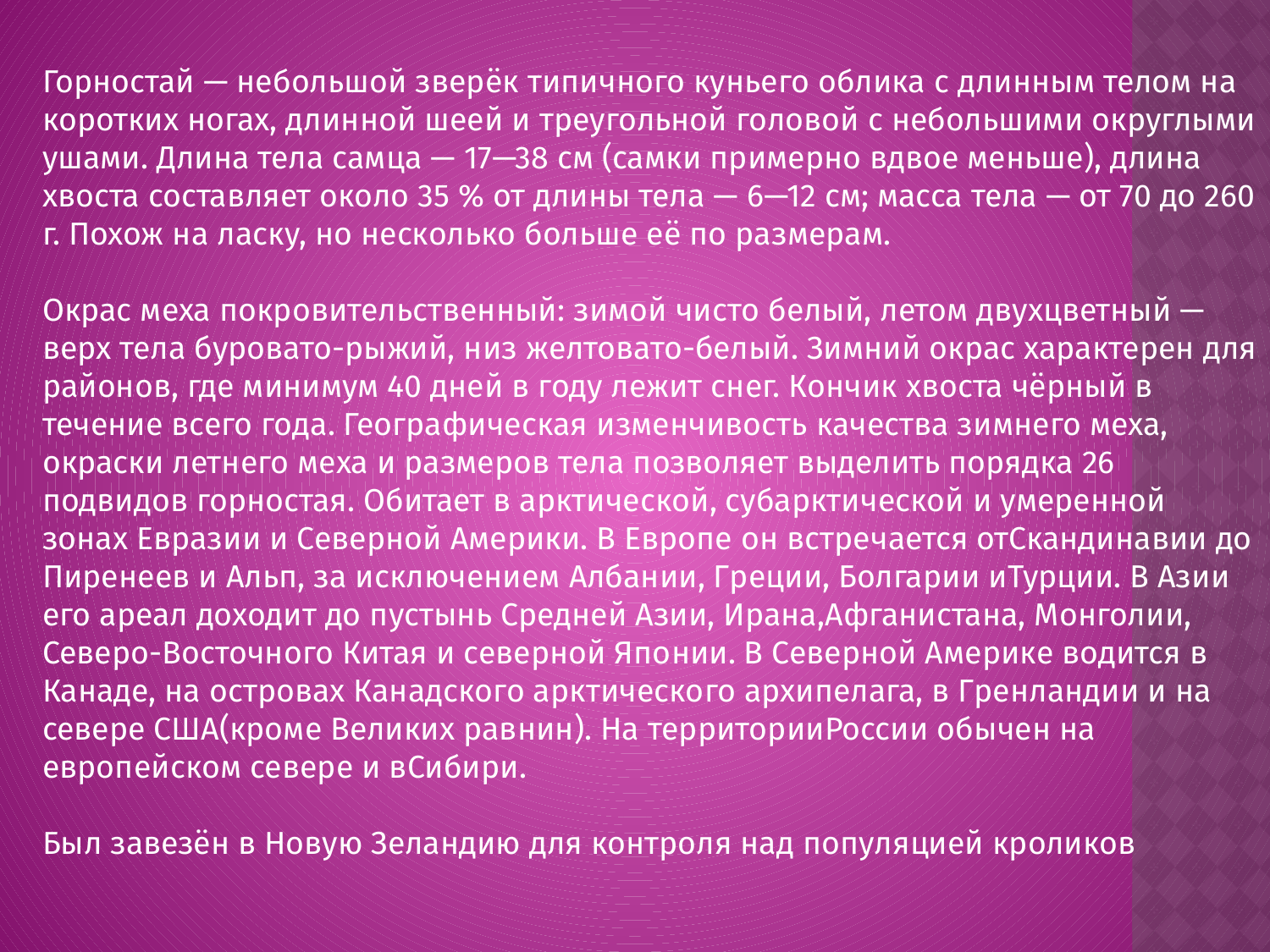

Горностай — небольшой зверёк типичного куньего облика с длинным телом на коротких ногах, длинной шеей и треугольной головой с небольшими округлыми ушами. Длина тела самца — 17—38 см (самки примерно вдвое меньше), длина хвоста составляет около 35 % от длины тела — 6—12 см; масса тела — от 70 до 260 г. Похож на ласку, но несколько больше её по размерам.
Окрас меха покровительственный: зимой чисто белый, летом двухцветный — верх тела буровато-рыжий, низ желтовато-белый. Зимний окрас характерен для районов, где минимум 40 дней в году лежит снег. Кончик хвоста чёрный в течение всего года. Географическая изменчивость качества зимнего меха, окраски летнего меха и размеров тела позволяет выделить порядка 26 подвидов горностая. Обитает в арктической, субарктической и умеренной зонах Евразии и Северной Америки. В Европе он встречается отСкандинавии до Пиренеев и Альп, за исключением Албании, Греции, Болгарии иТурции. В Азии его ареал доходит до пустынь Средней Азии, Ирана,Афганистана, Монголии, Северо-Восточного Китая и северной Японии. В Северной Америке водится в Канаде, на островах Канадского арктического архипелага, в Гренландии и на севере США(кроме Великих равнин). На территорииРоссии обычен на европейском севере и вСибири.
Был завезён в Новую Зеландию для контроля над популяцией кроликов